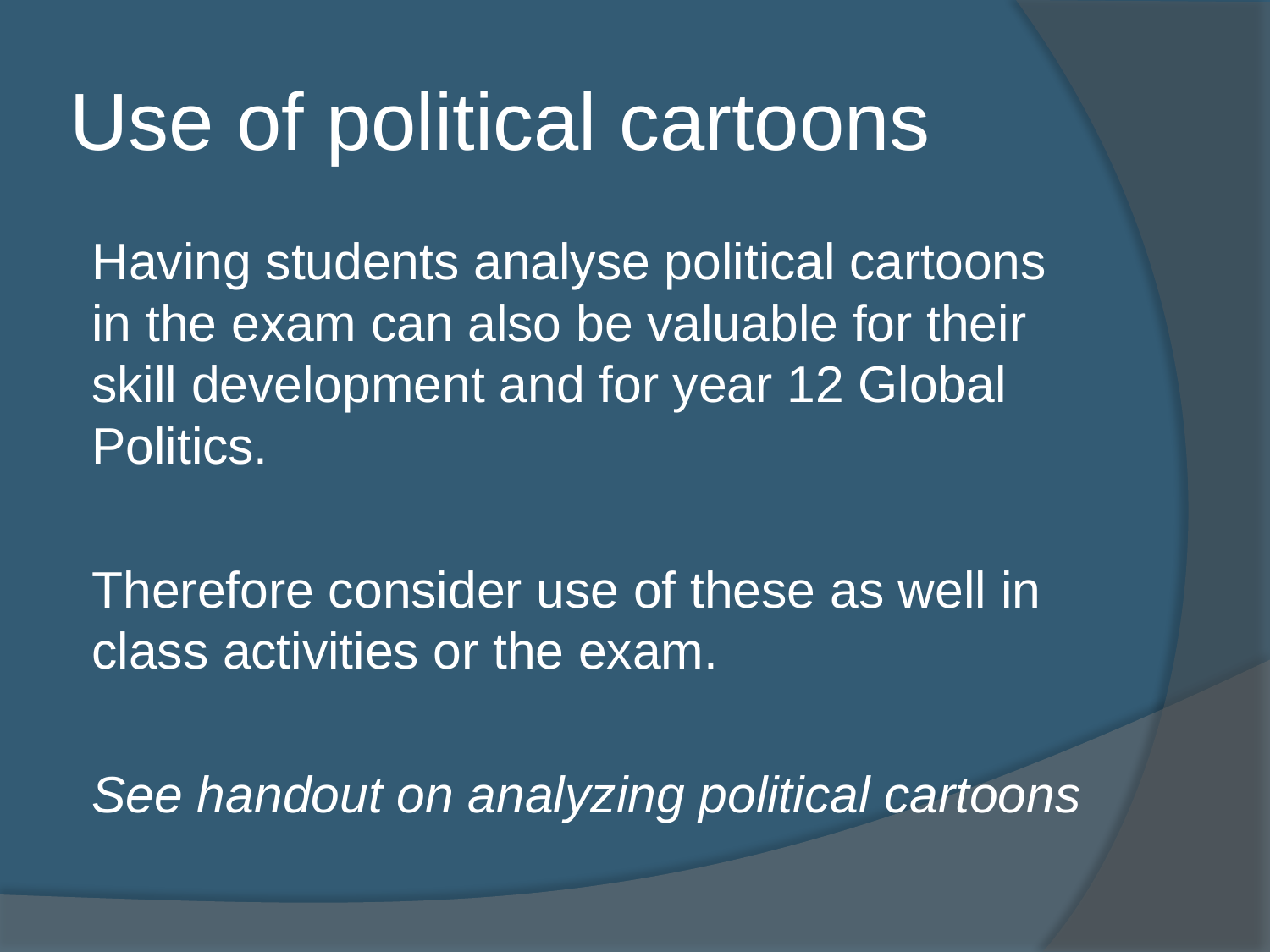

# Use of political cartoons
Having students analyse political cartoons in the exam can also be valuable for their skill development and for year 12 Global Politics.

Therefore consider use of these as well in class activities or the exam.

See handout on analyzing political cartoons